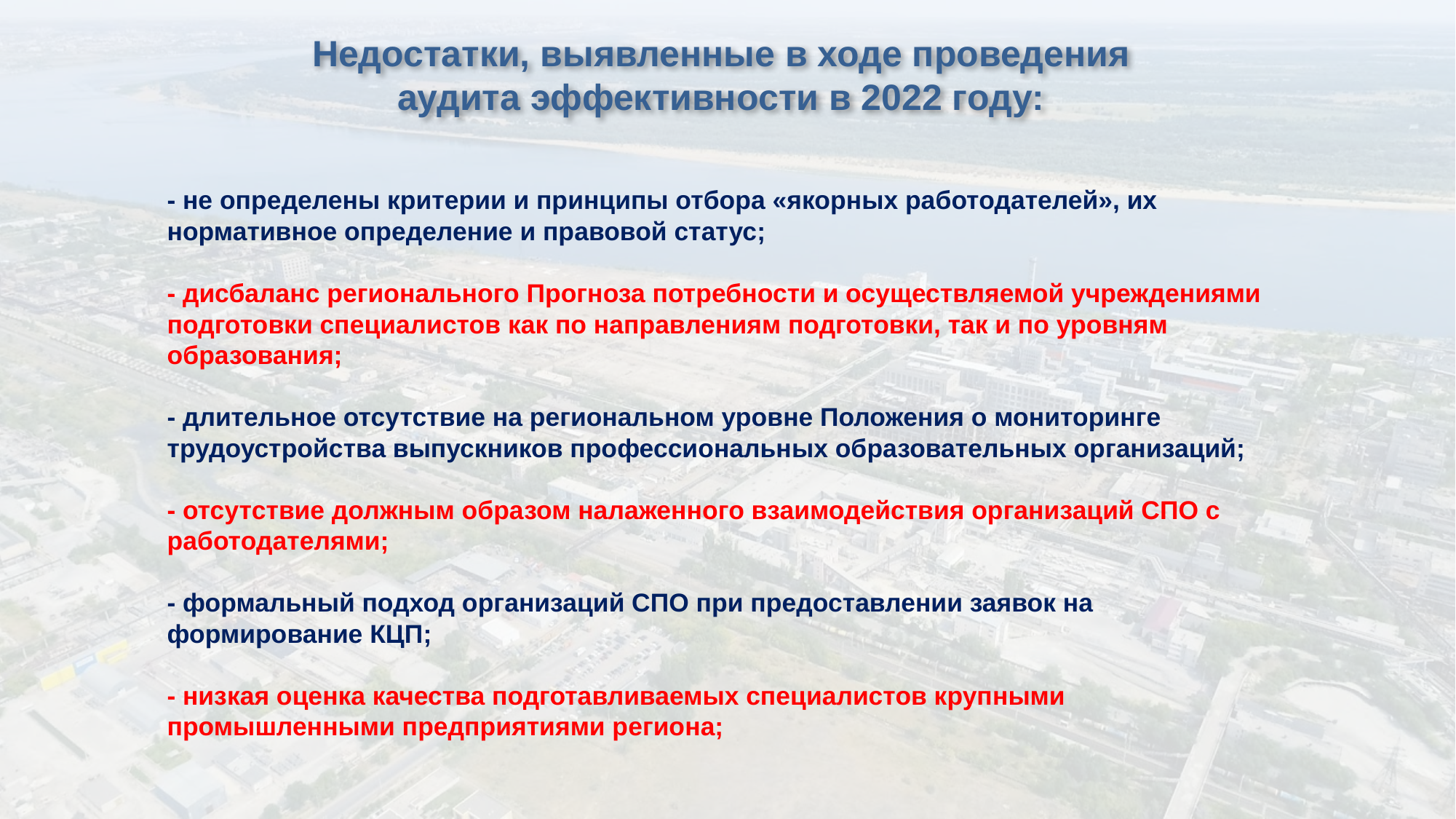

Недостатки, выявленные в ходе проведения аудита эффективности в 2022 году:
# - не определены критерии и принципы отбора «якорных работодателей», их нормативное определение и правовой статус; - дисбаланс регионального Прогноза потребности и осуществляемой учреждениями подготовки специалистов как по направлениям подготовки, так и по уровням образования; - длительное отсутствие на региональном уровне Положения о мониторинге трудоустройства выпускников профессиональных образовательных организаций; - отсутствие должным образом налаженного взаимодействия организаций СПО с работодателями; - формальный подход организаций СПО при предоставлении заявок на формирование КЦП; - низкая оценка качества подготавливаемых специалистов крупными промышленными предприятиями региона;